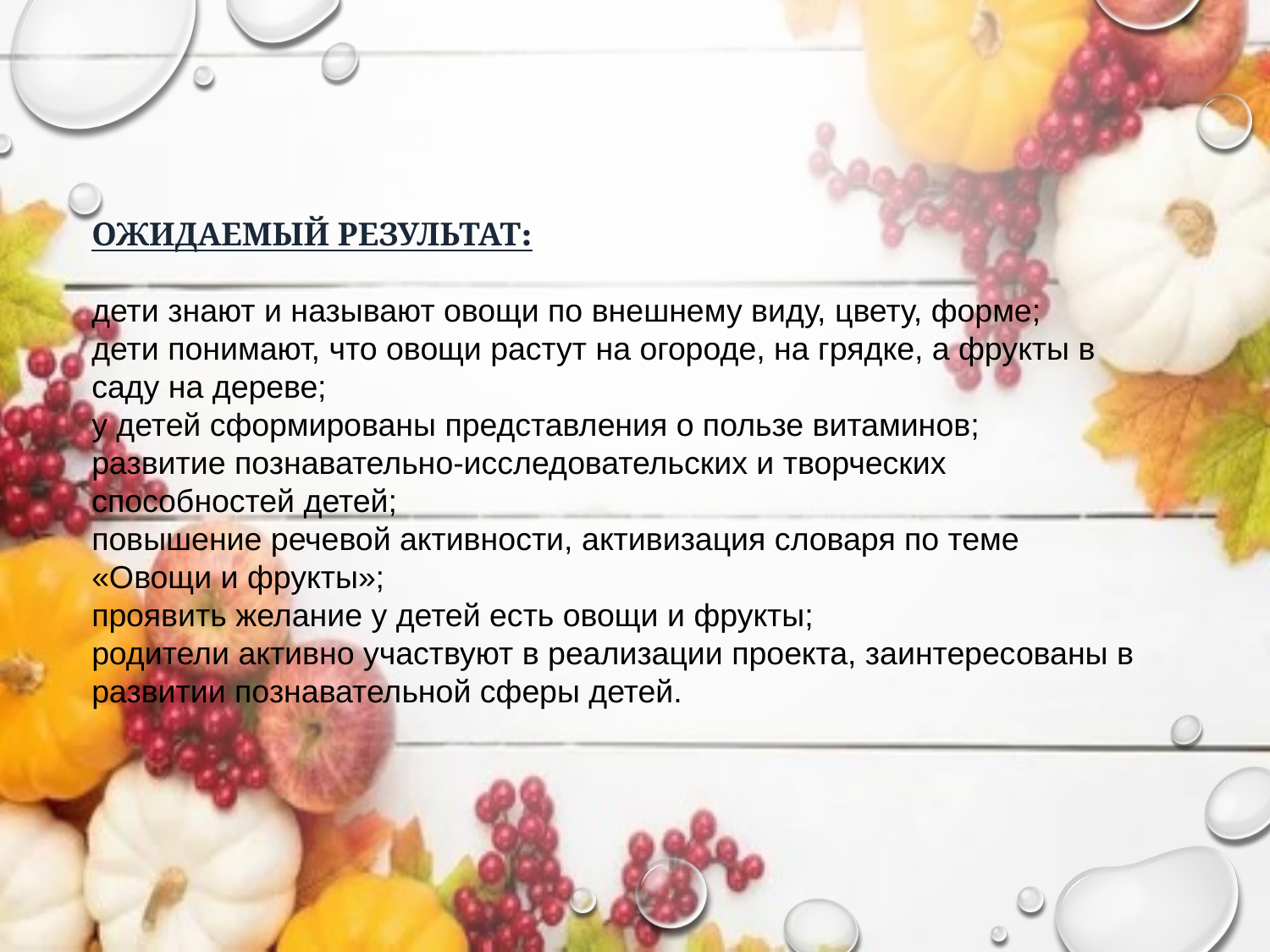

ОЖИДАЕМЫЙ РЕЗУЛЬТАТ:

дети знают и называют овощи по внешнему виду, цвету, форме;
дети понимают, что овощи растут на огороде, на грядке, а фрукты в саду на дереве;
у детей сформированы представления о пользе витаминов;
развитие познавательно-исследовательских и творческих способностей детей;
повышение речевой активности, активизация словаря по теме «Овощи и фрукты»;
проявить желание у детей есть овощи и фрукты;
родители активно участвуют в реализации проекта, заинтересованы в развитии познавательной сферы детей.